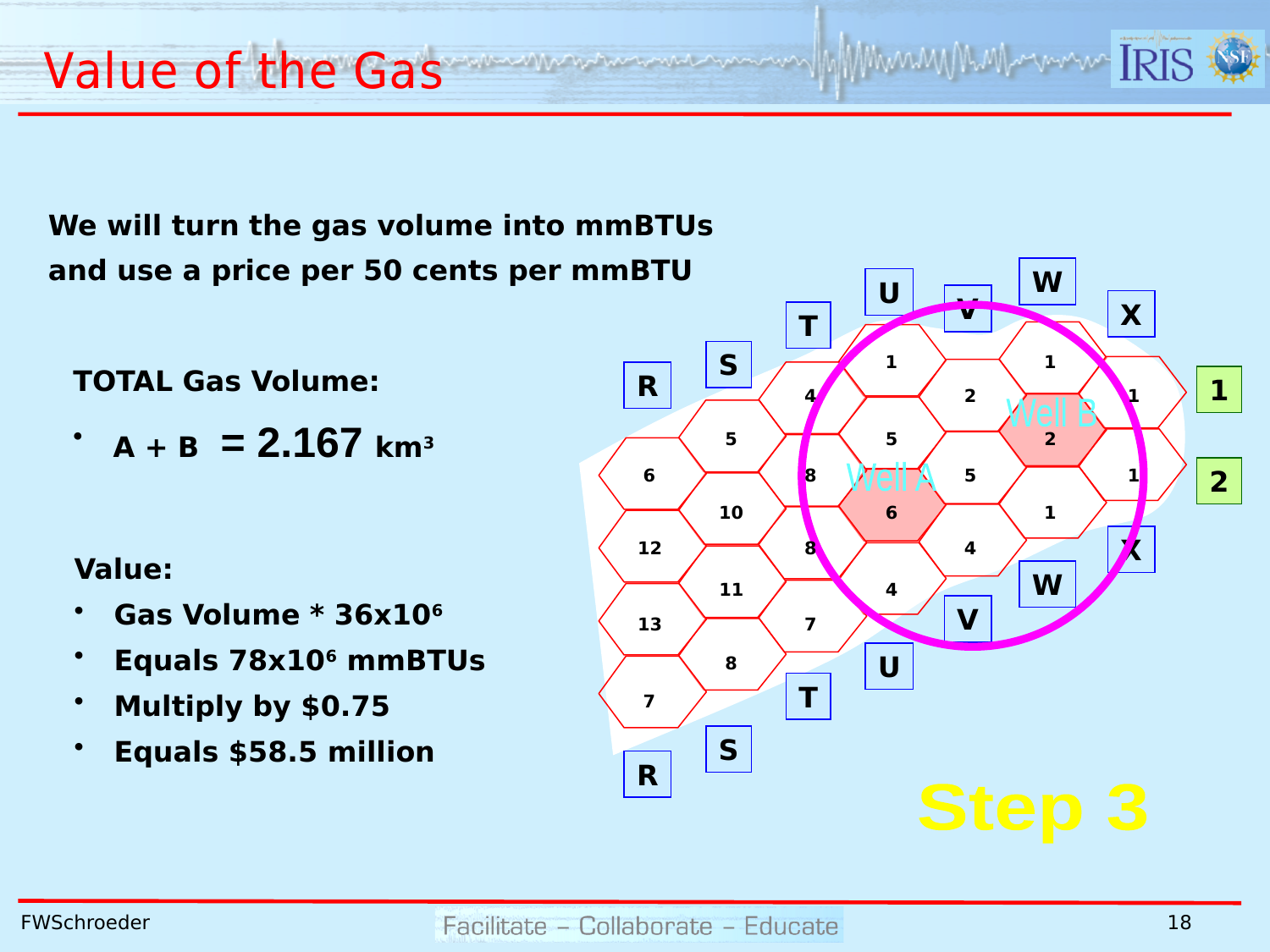

# Value of the Gas
We will turn the gas volume into mmBTUs and use a price per 50 cents per mmBTU
W
U
V
X
T

S

1
1
4
2
1
5
5
2
6
8
5
1
10
6
1
12
8
4
11
4
13
7
8
7
TOTAL Gas Volume:
 A + B  = 2.167 km3
R
1

Well B

2
Well A

X

Value:
 Gas Volume * 36x106
 Equals 78x106 mmBTUs
 Multiply by $0.75
 Equals $58.5 million
W

V

U
T
S
R
Step 3